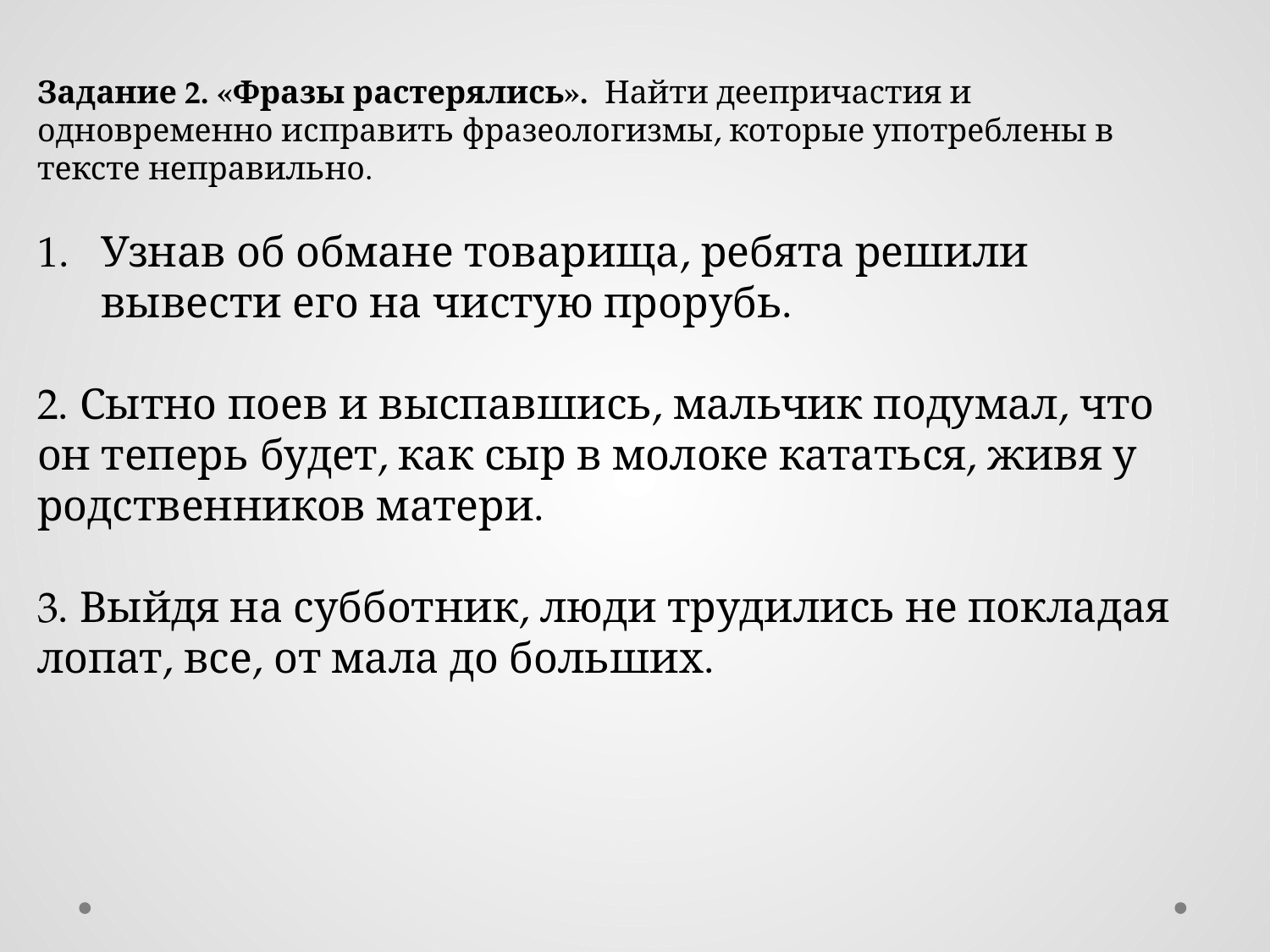

Задание 2. «Фразы растерялись».  Найти деепричастия и одновременно исправить фразеологизмы, которые употреблены в тексте неправильно.

Узнав об обмане товарища, ребята решили вывести его на чистую прорубь.

2. Сытно поев и выспавшись, мальчик подумал, что он теперь будет, как сыр в молоке кататься, живя у родственников матери.

3. Выйдя на субботник, люди трудились не покладая лопат, все, от мала до больших.